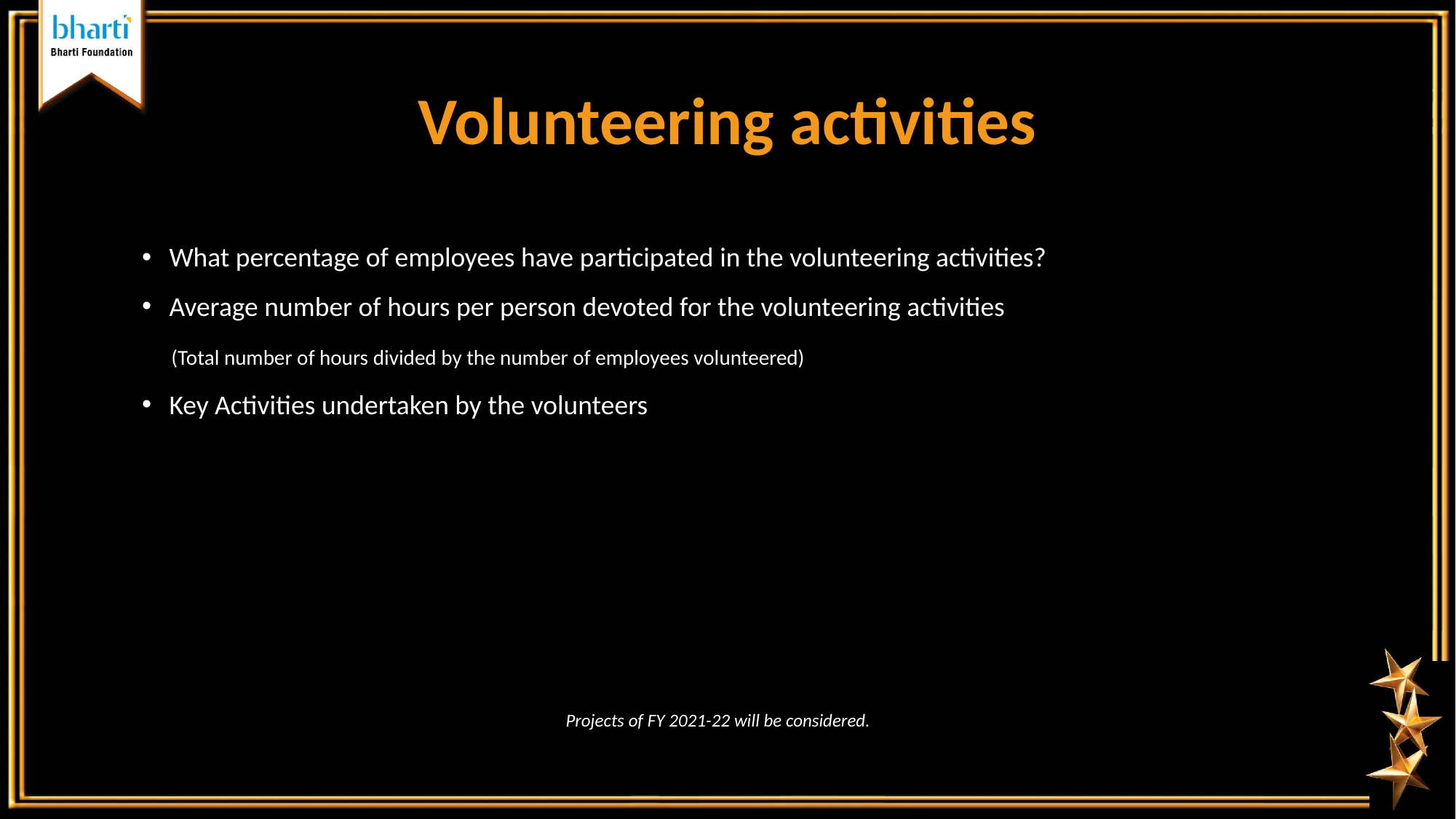

# Volunteering activities
What percentage of employees have participated in the volunteering activities?
Average number of hours per person devoted for the volunteering activities
     (Total number of hours divided by the number of employees volunteered)
Key Activities undertaken by the volunteers

Projects of FY 2021-22 will be considered.